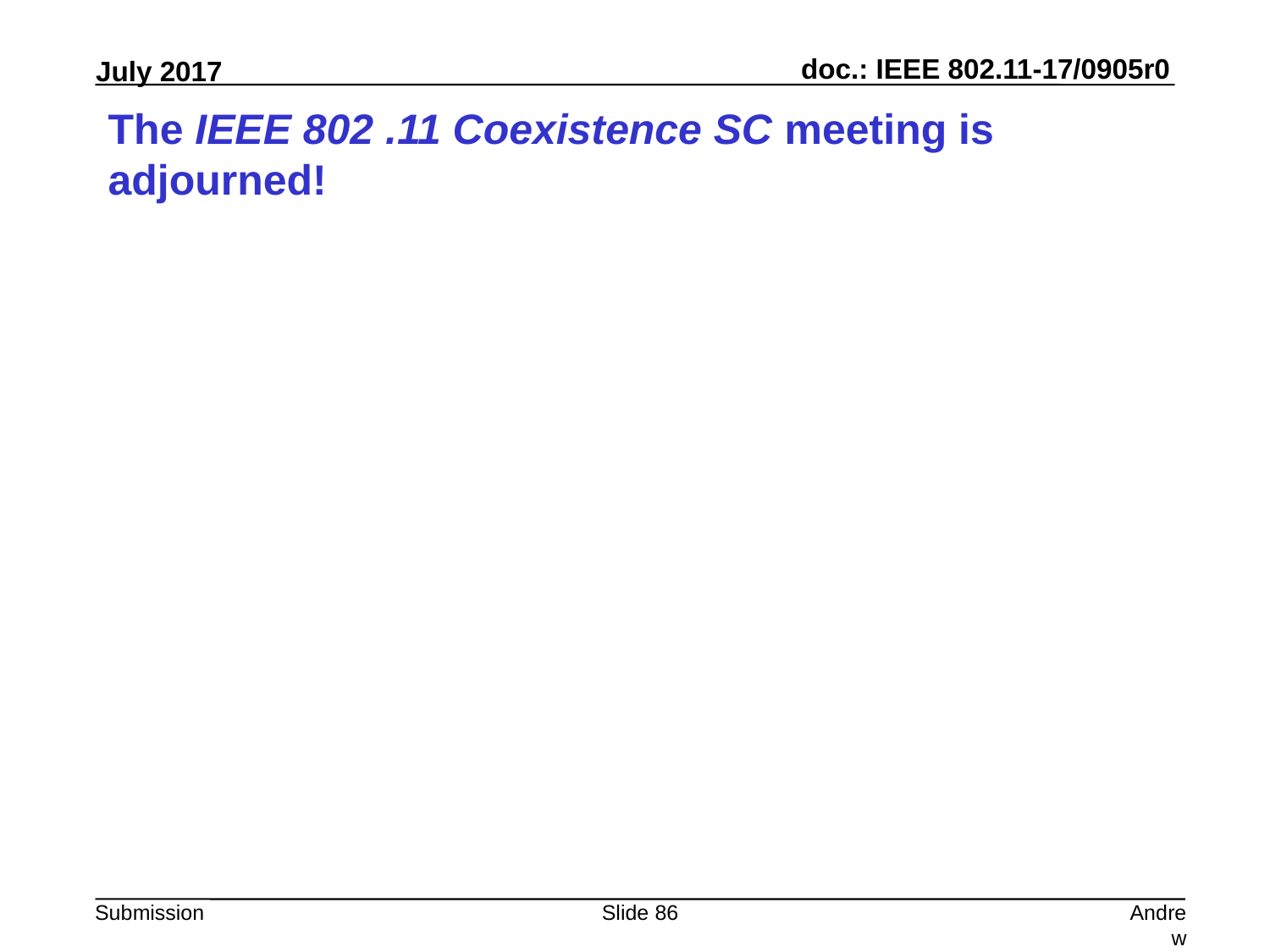

# The IEEE 802 .11 Coexistence SC meeting is adjourned!

Slide 86
Andrew Myles, Cisco